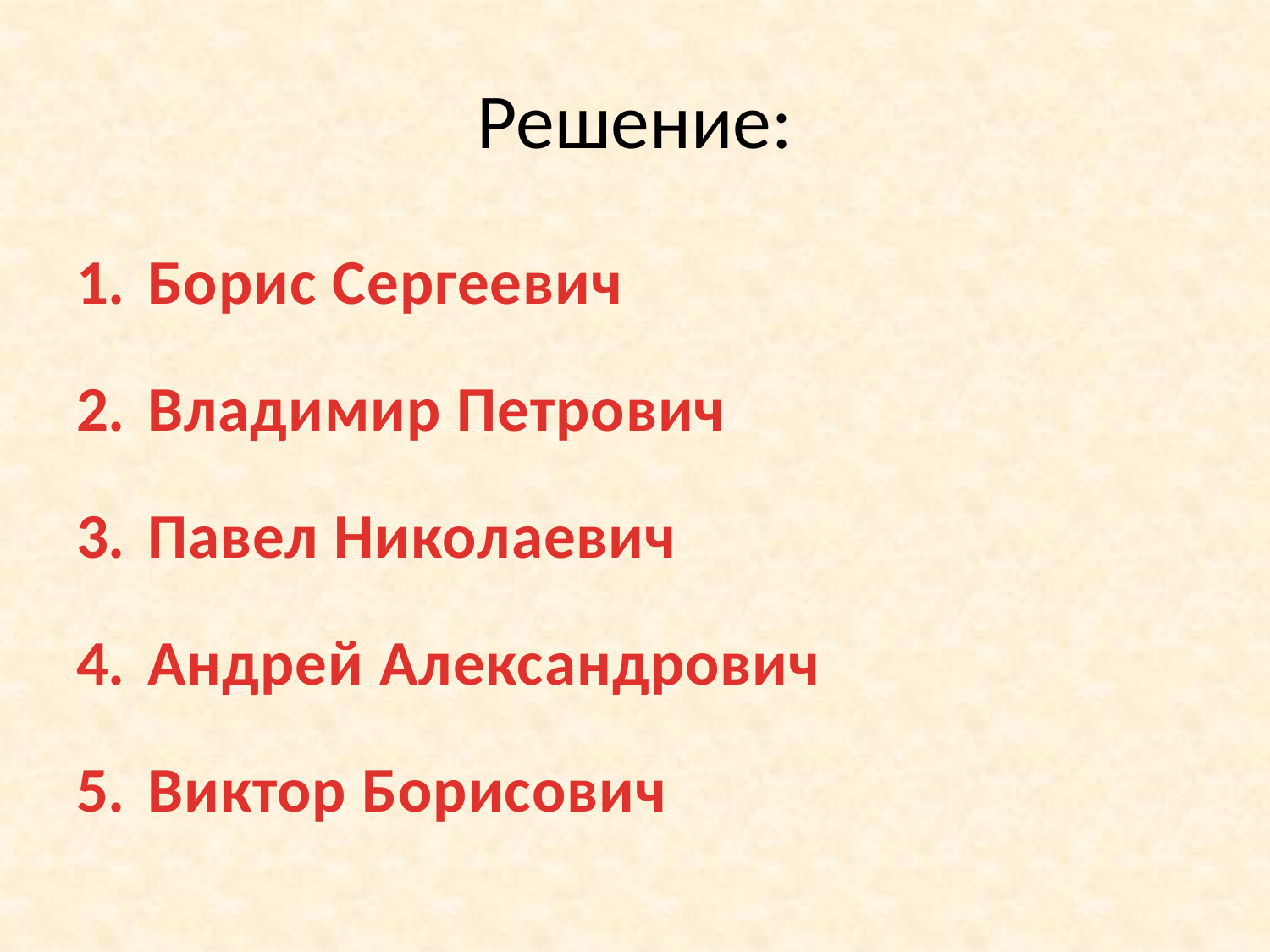

# Решение:
Борис Сергеевич
Владимир Петрович
Павел Николаевич
Андрей Александрович
Виктор Борисович